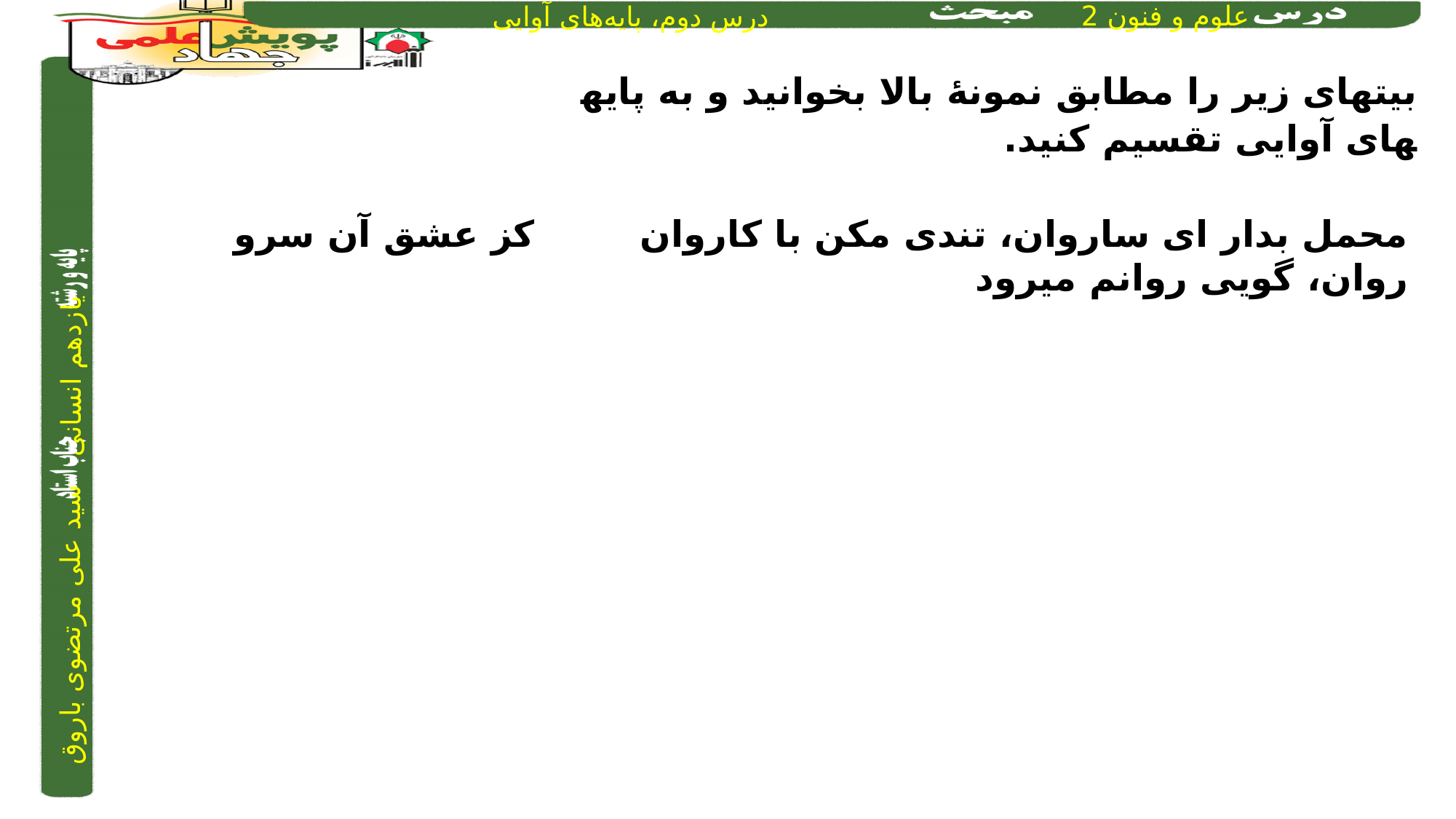

بیت­های زیر را مطابق نمونۀ بالا بخوانید و به پایه­های آوایی تقسیم کنید.
محمل بدار ای ساروان، تندی مکن با کاروان 		کز عشق آن سرو روان، گویی روانم می­رود